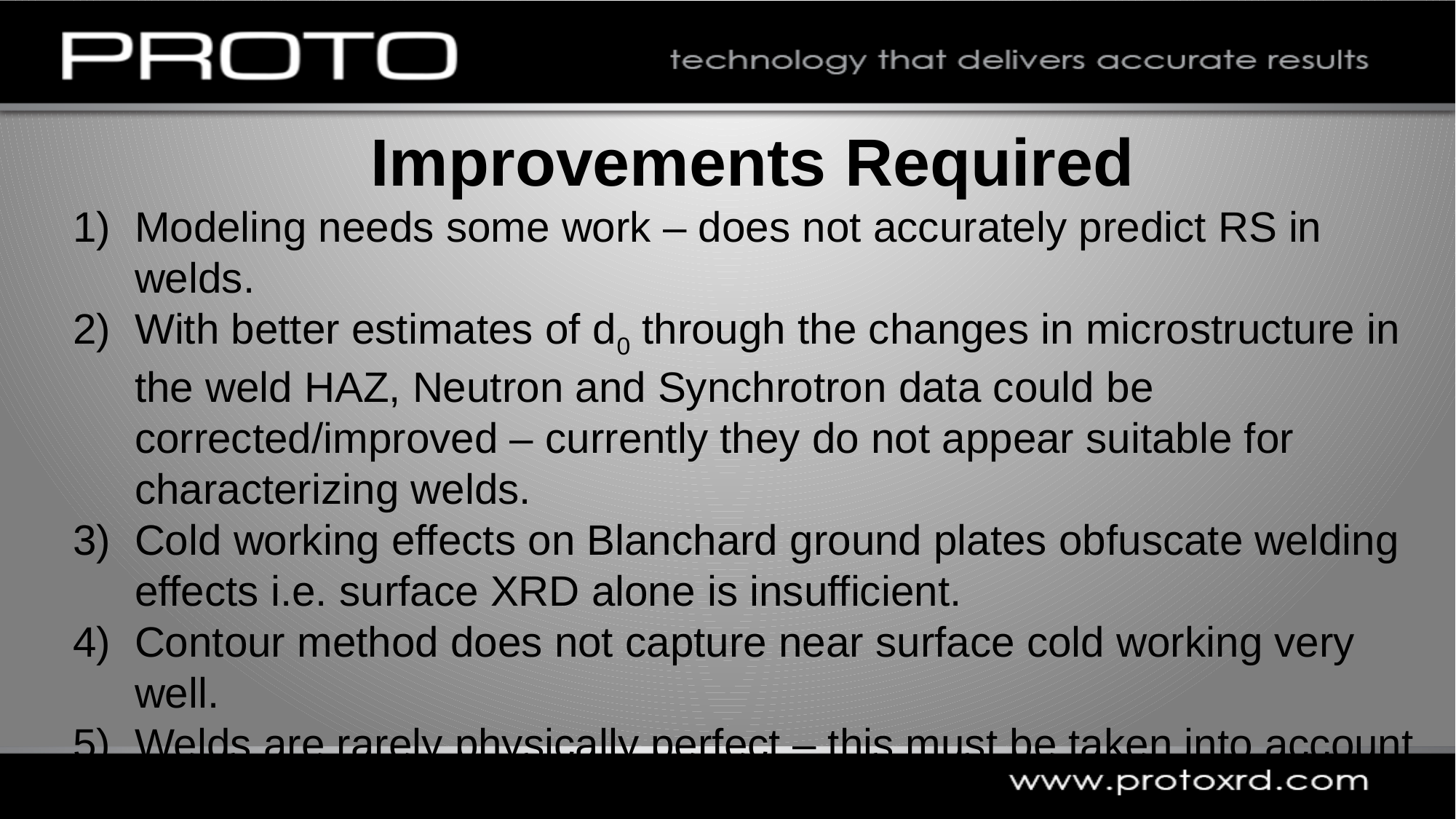

Improvements Required
Modeling needs some work – does not accurately predict RS in welds.
With better estimates of d0 through the changes in microstructure in the weld HAZ, Neutron and Synchrotron data could be corrected/improved – currently they do not appear suitable for characterizing welds.
Cold working effects on Blanchard ground plates obfuscate welding effects i.e. surface XRD alone is insufficient.
Contour method does not capture near surface cold working very well.
Welds are rarely physically perfect – this must be taken into account during experiment design.